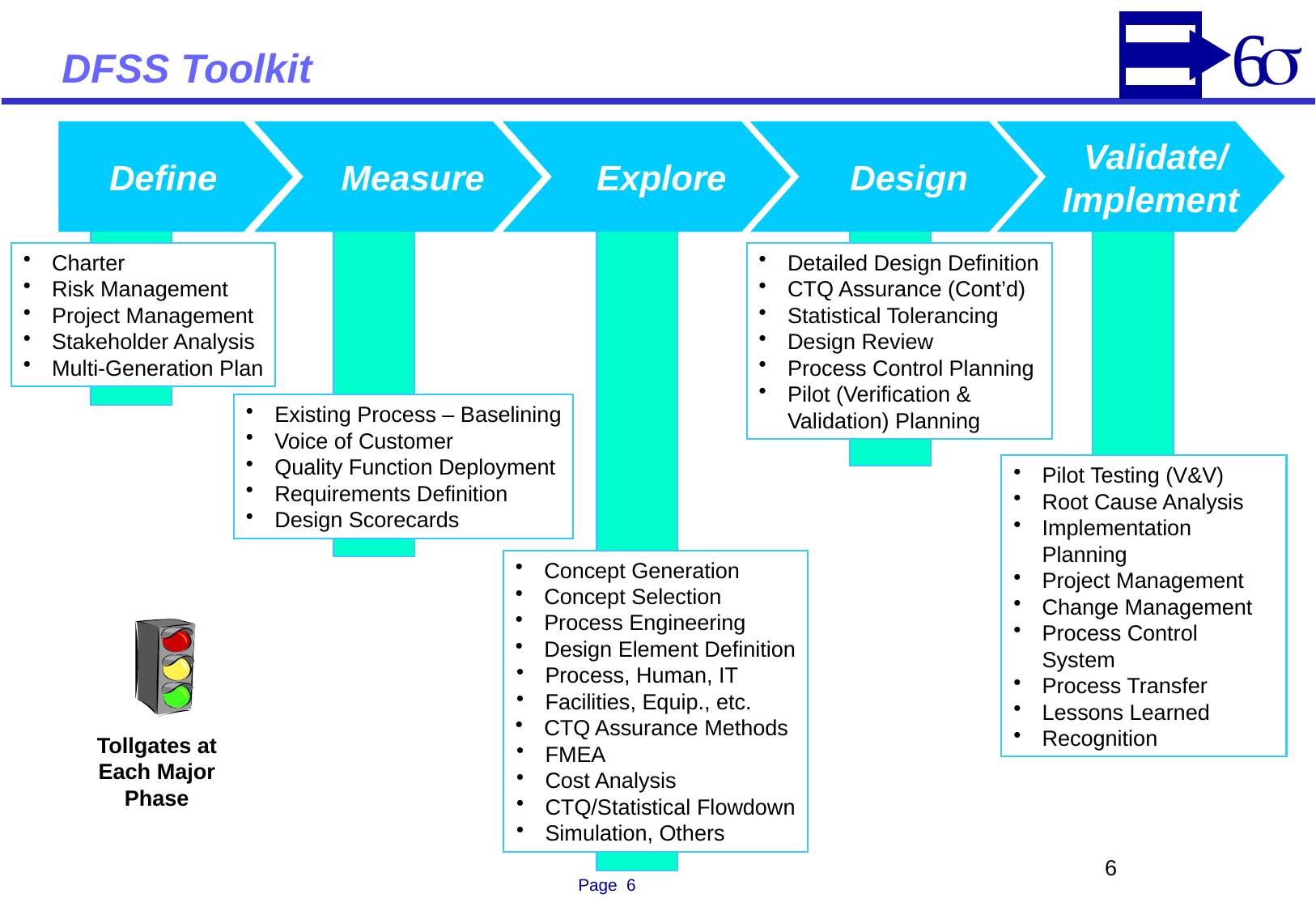

# DFSS Toolkit
Define
   Measure
   Explore
   Design
   Validate/
  Implement

Charter
Risk Management
Project Management
Stakeholder Analysis
Multi-Generation Plan
Detailed Design Definition
CTQ Assurance (Cont’d)
Statistical Tolerancing
Design Review
Process Control Planning
Pilot (Verification & Validation) Planning
Existing Process – Baselining
Voice of Customer
Quality Function Deployment
Requirements Definition
Design Scorecards
Pilot Testing (V&V)
Root Cause Analysis
Implementation Planning
Project Management
Change Management
Process Control System
Process Transfer
Lessons Learned
Recognition
Concept Generation
Concept Selection
Process Engineering
Design Element Definition
Process, Human, IT
Facilities, Equip., etc.
CTQ Assurance Methods
FMEA
Cost Analysis
CTQ/Statistical Flowdown
Simulation, Others

Tollgates at Each Major Phase